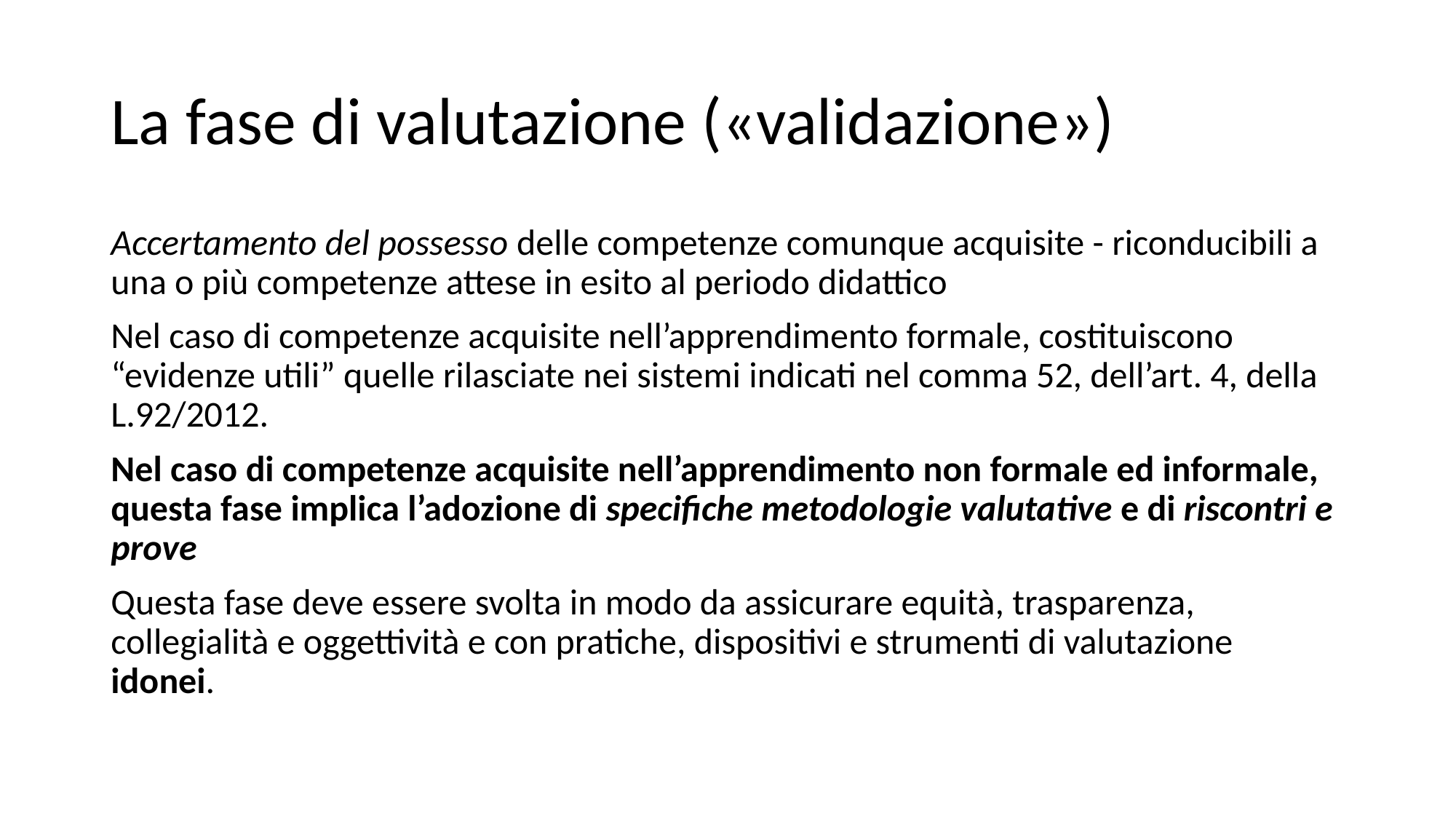

# La fase di valutazione («validazione»)
Accertamento del possesso delle competenze comunque acquisite - riconducibili a una o più competenze attese in esito al periodo didattico
Nel caso di competenze acquisite nell’apprendimento formale, costituiscono “evidenze utili” quelle rilasciate nei sistemi indicati nel comma 52, dell’art. 4, della L.92/2012.
Nel caso di competenze acquisite nell’apprendimento non formale ed informale, questa fase implica l’adozione di specifiche metodologie valutative e di riscontri e prove
Questa fase deve essere svolta in modo da assicurare equità, trasparenza, collegialità e oggettività e con pratiche, dispositivi e strumenti di valutazione idonei.